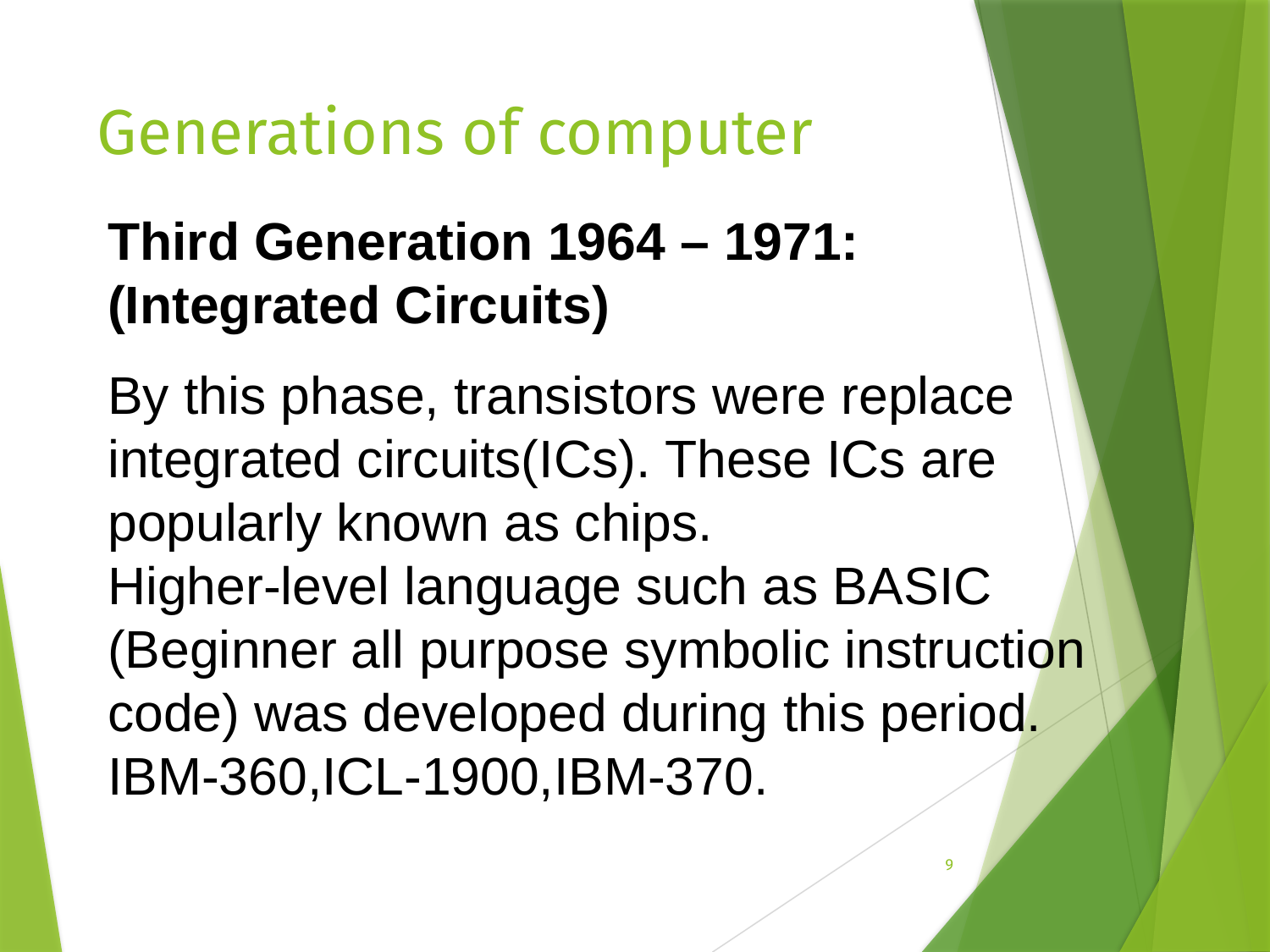

# Generations of computer
Third Generation 1964 – 1971:  (Integrated Circuits)
By this phase, transistors were replace integrated circuits(ICs). These ICs are popularly known as chips.
Higher-level language such as BASIC (Beginner all purpose symbolic instruction code) was developed during this period.
IBM-360,ICL-1900,IBM-370.
9